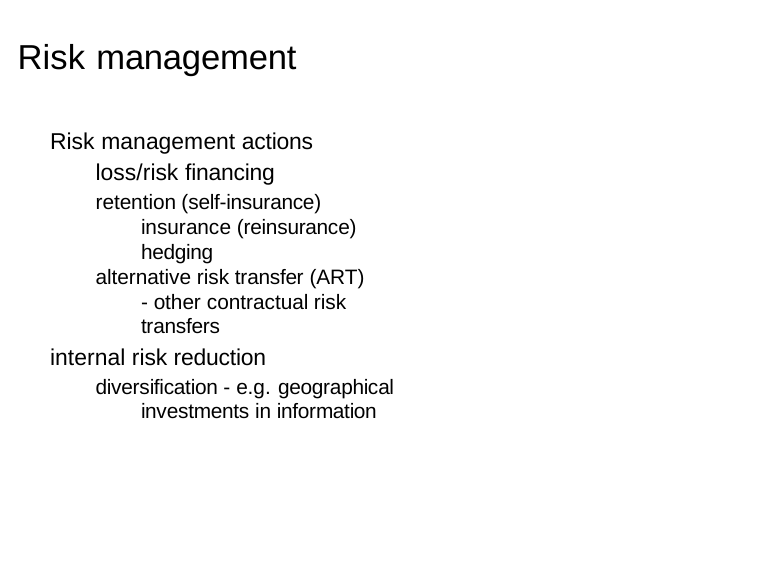

# Risk management
Risk management actions loss/risk financing
retention (self-insurance) insurance (reinsurance) hedging
alternative risk transfer (ART) - other contractual risk transfers
internal risk reduction
diversification - e.g. geographical investments in information